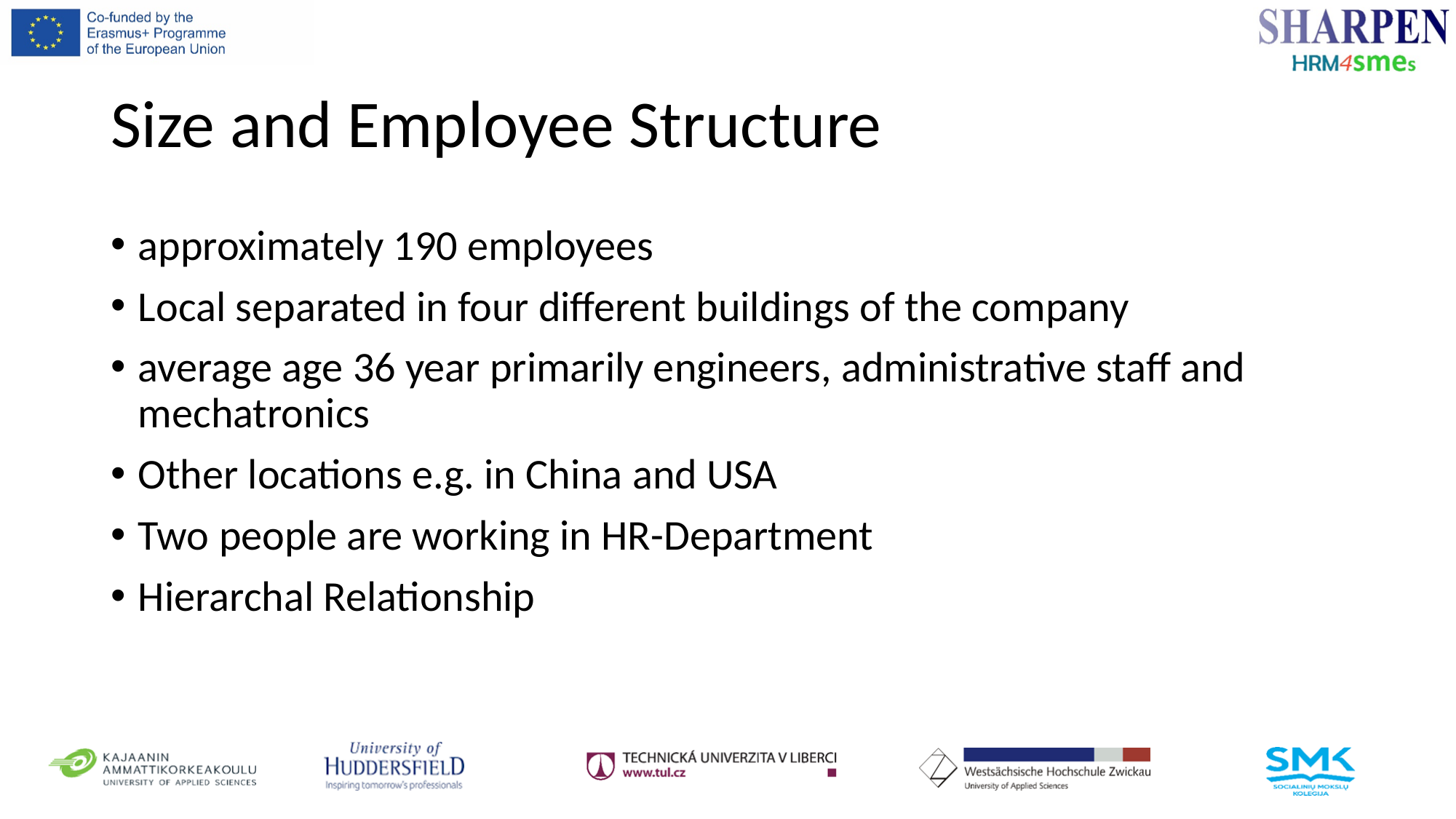

# Size and Employee Structure
approximately 190 employees
Local separated in four different buildings of the company
average age 36 year primarily engineers, administrative staff and mechatronics
Other locations e.g. in China and USA
Two people are working in HR-Department
Hierarchal Relationship